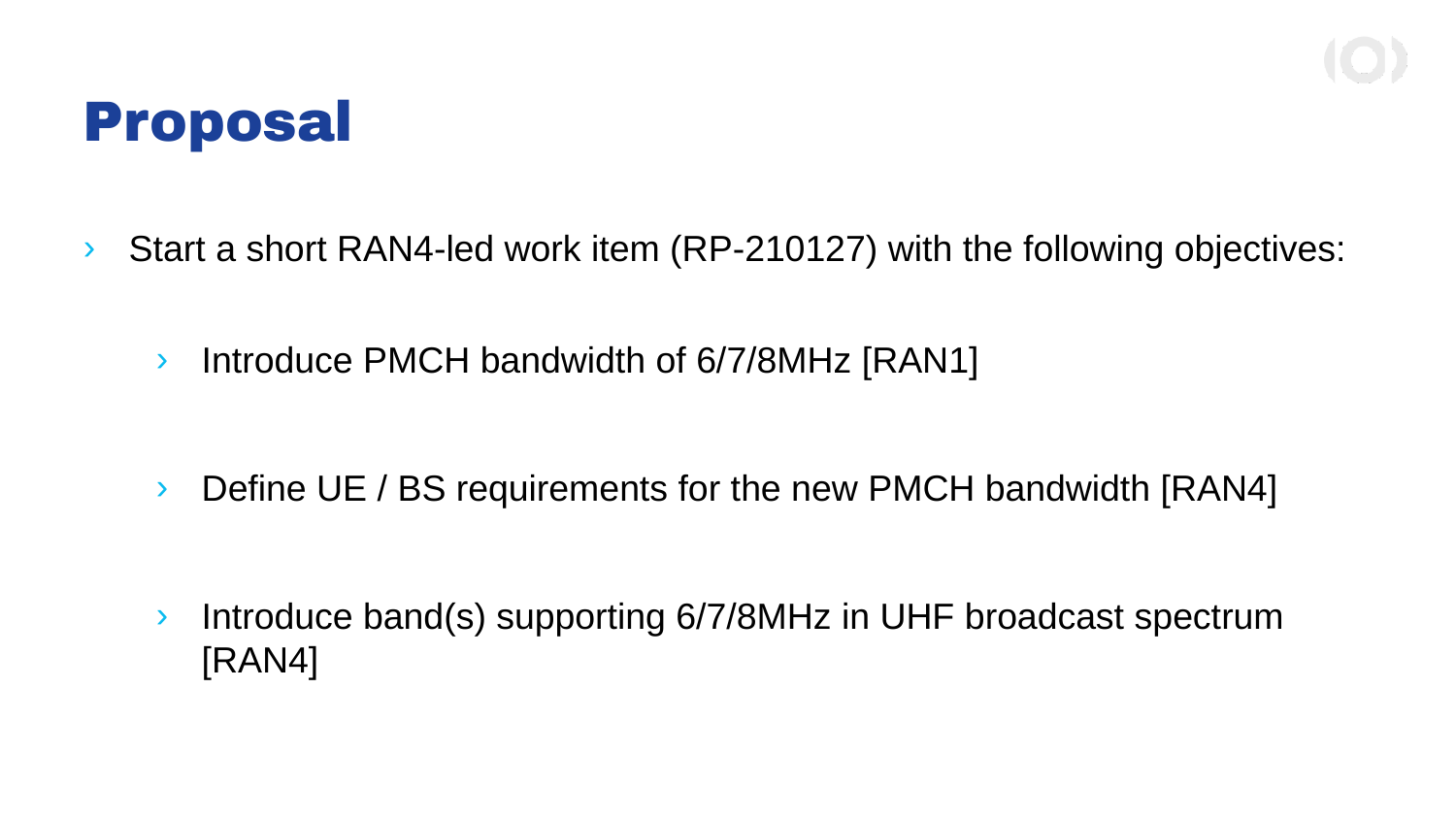

# Proposal
Start a short RAN4-led work item (RP-210127) with the following objectives:

Introduce PMCH bandwidth of 6/7/8MHz [RAN1]

Define UE / BS requirements for the new PMCH bandwidth [RAN4]

Introduce band(s) supporting 6/7/8MHz in UHF broadcast spectrum [RAN4]